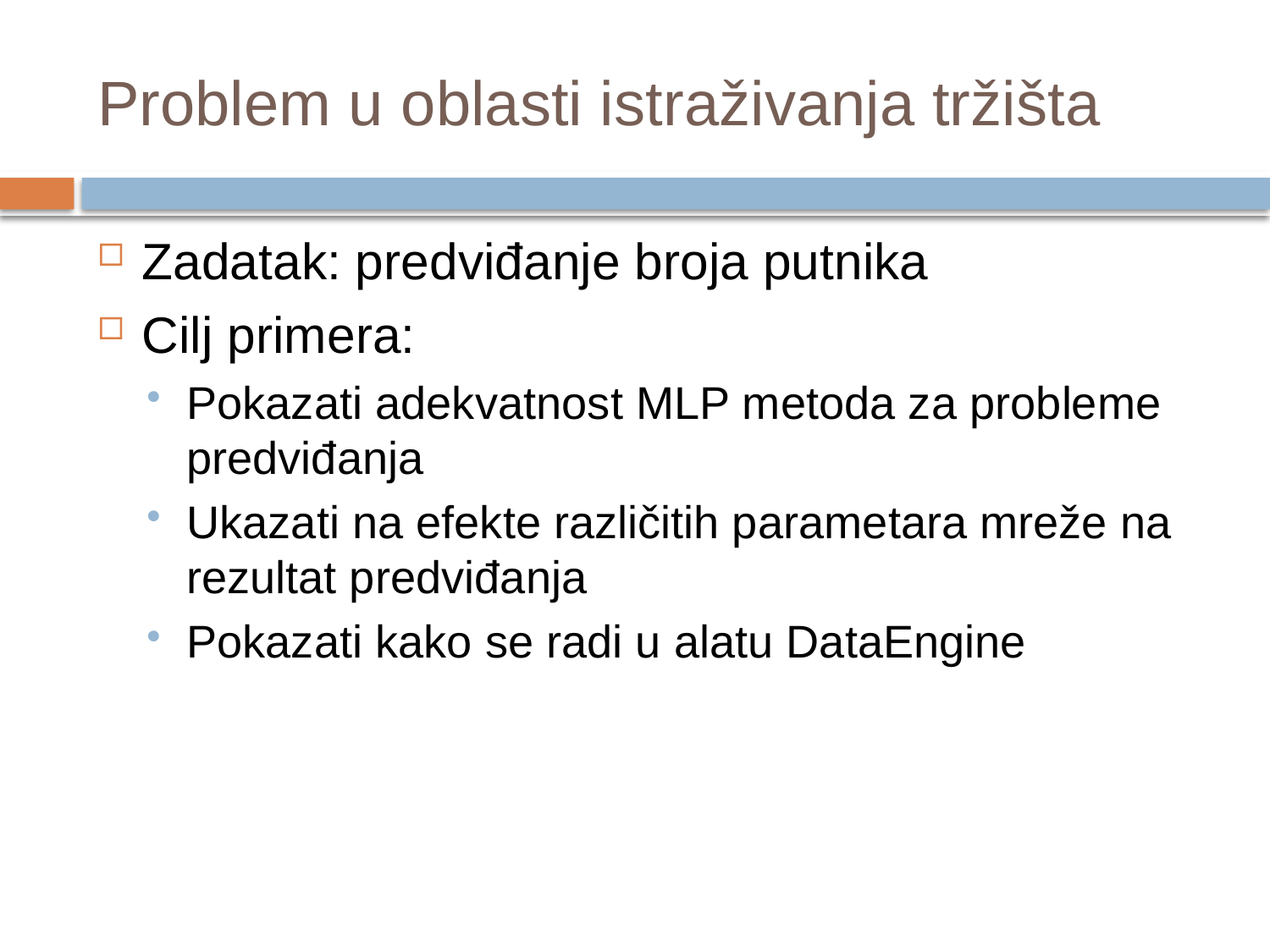

# Problem u oblasti istraživanja tržišta
Zadatak: predviđanje broja putnika
Cilj primera:
Pokazati adekvatnost MLP metoda za probleme predviđanja
Ukazati na efekte različitih parametara mreže na rezultat predviđanja
Pokazati kako se radi u alatu DataEngine